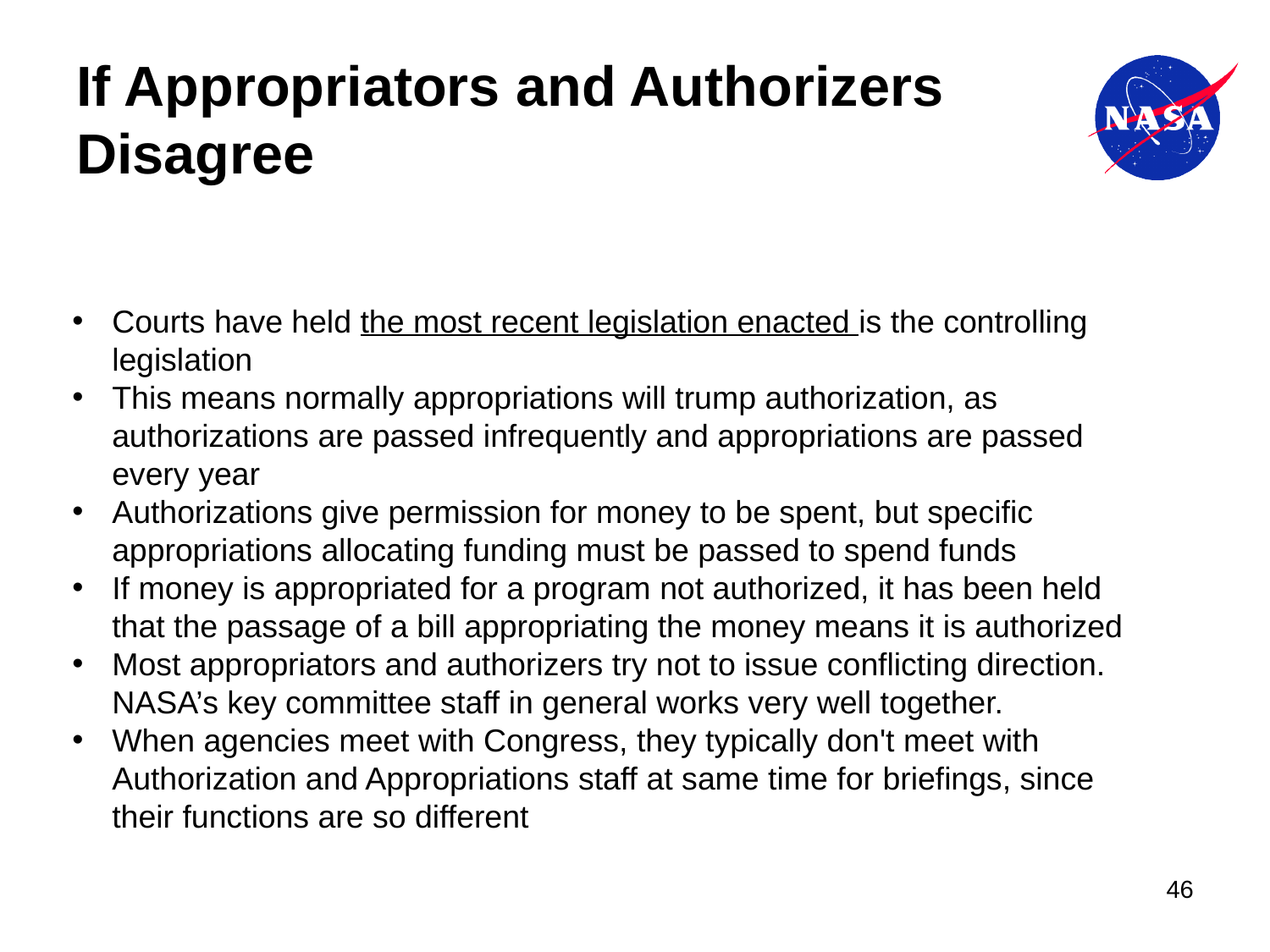

# If Appropriators and Authorizers Disagree
Courts have held the most recent legislation enacted is the controlling legislation
This means normally appropriations will trump authorization, as authorizations are passed infrequently and appropriations are passed every year
Authorizations give permission for money to be spent, but specific appropriations allocating funding must be passed to spend funds
If money is appropriated for a program not authorized, it has been held that the passage of a bill appropriating the money means it is authorized
Most appropriators and authorizers try not to issue conflicting direction. NASA’s key committee staff in general works very well together.
When agencies meet with Congress, they typically don't meet with Authorization and Appropriations staff at same time for briefings, since their functions are so different

46